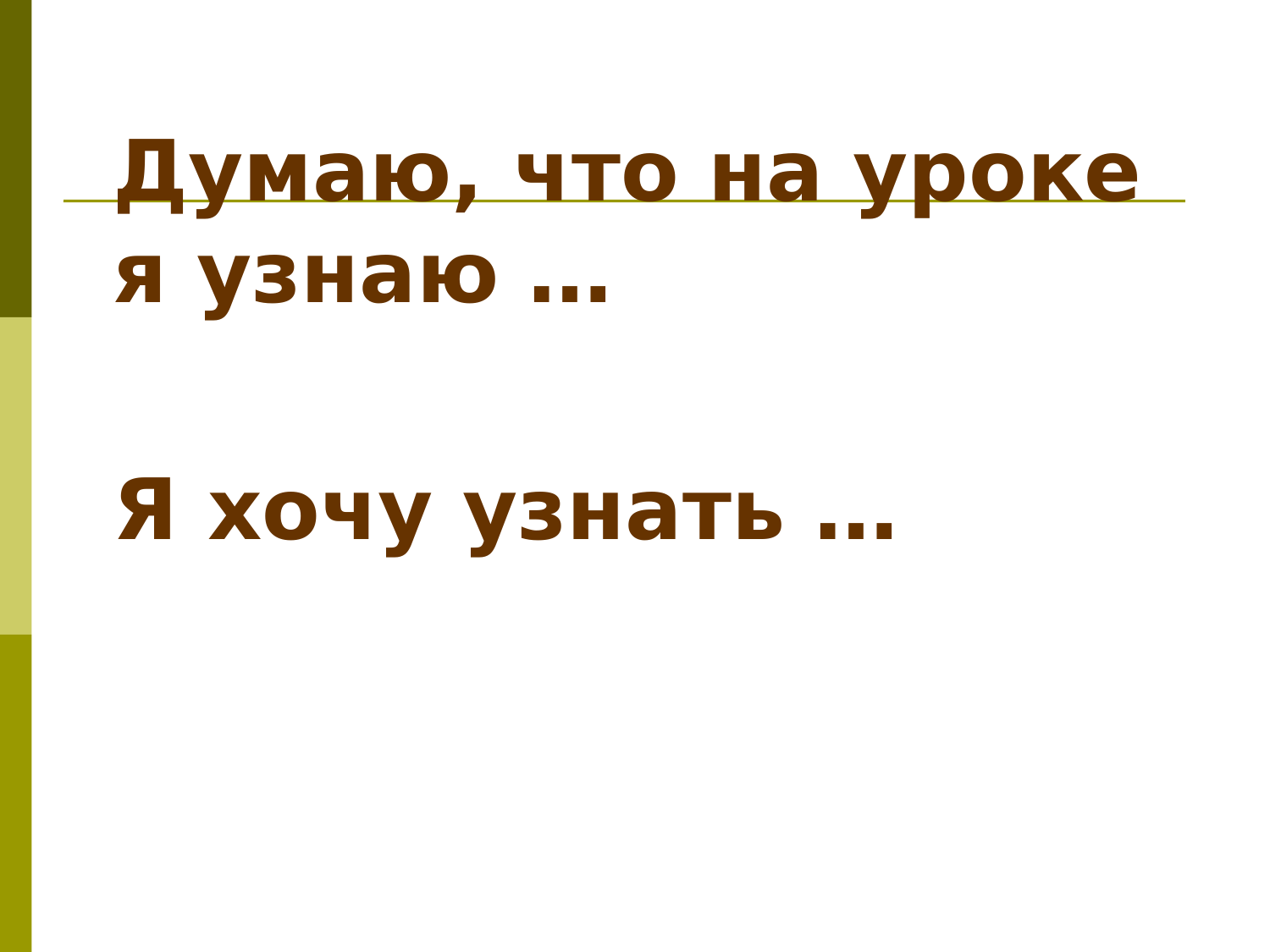

Думаю, что на уроке я узнаю …

Я хочу узнать …

#